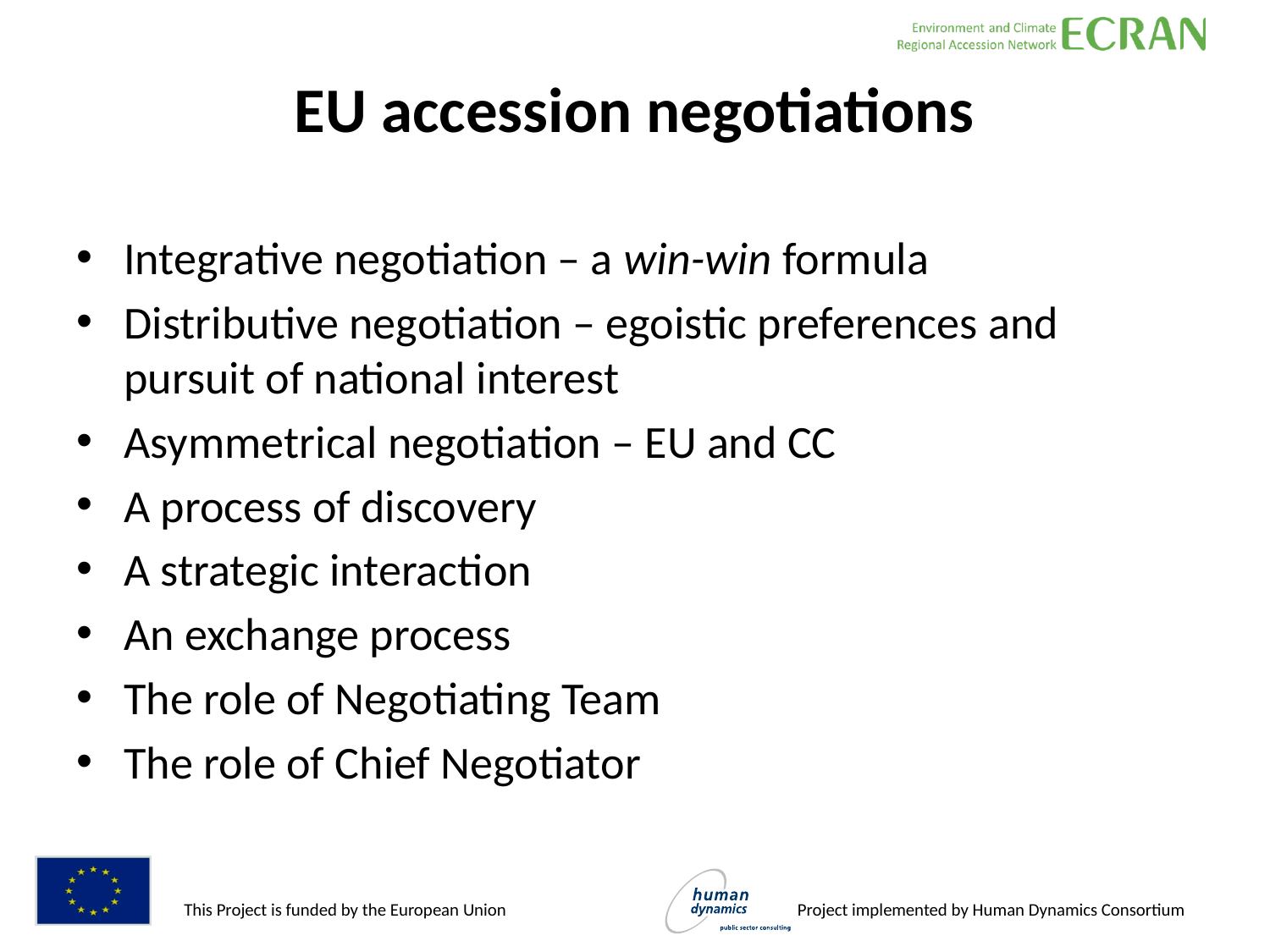

# EU accession negotiations
Integrative negotiation – a win-win formula
Distributive negotiation – egoistic preferences and pursuit of national interest
Asymmetrical negotiation – EU and CC
A process of discovery
A strategic interaction
An exchange process
The role of Negotiating Team
The role of Chief Negotiator